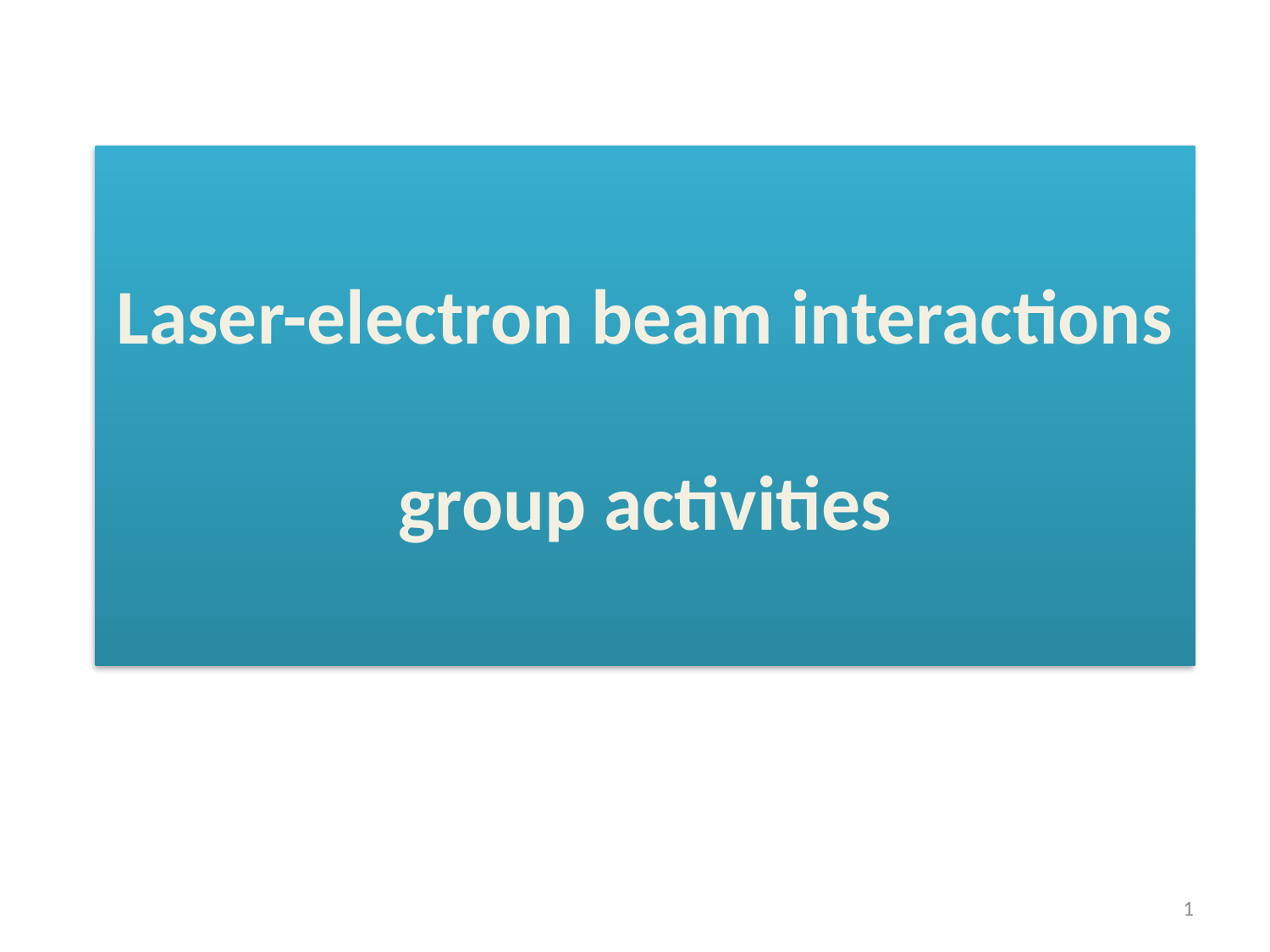

# Laser-electron beam interactions group activities
1